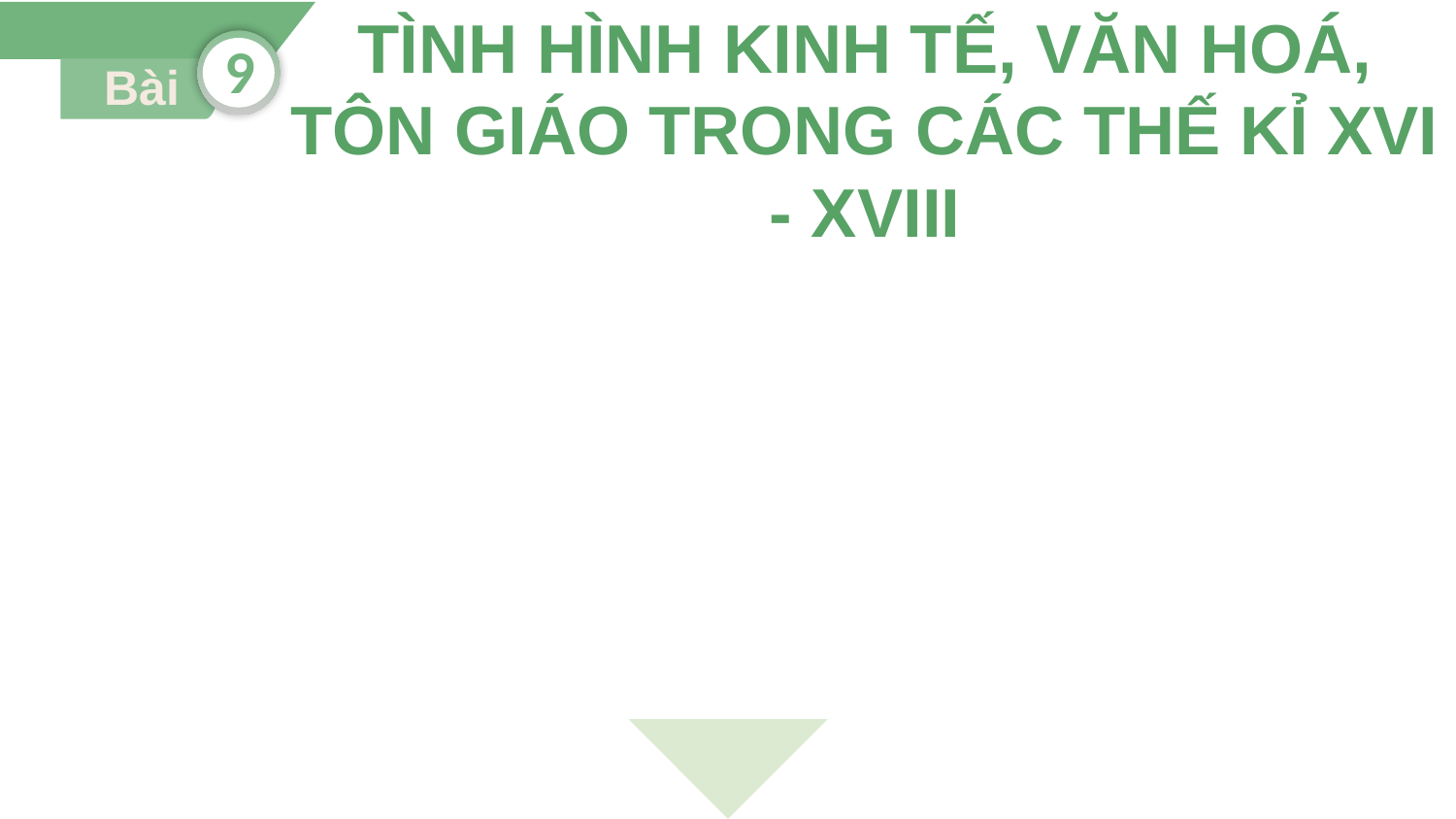

TÌNH HÌNH KINH TẾ, VĂN HOÁ, TÔN GIÁO TRONG CÁC THẾ KỈ XVI - XVIII

9

Bài